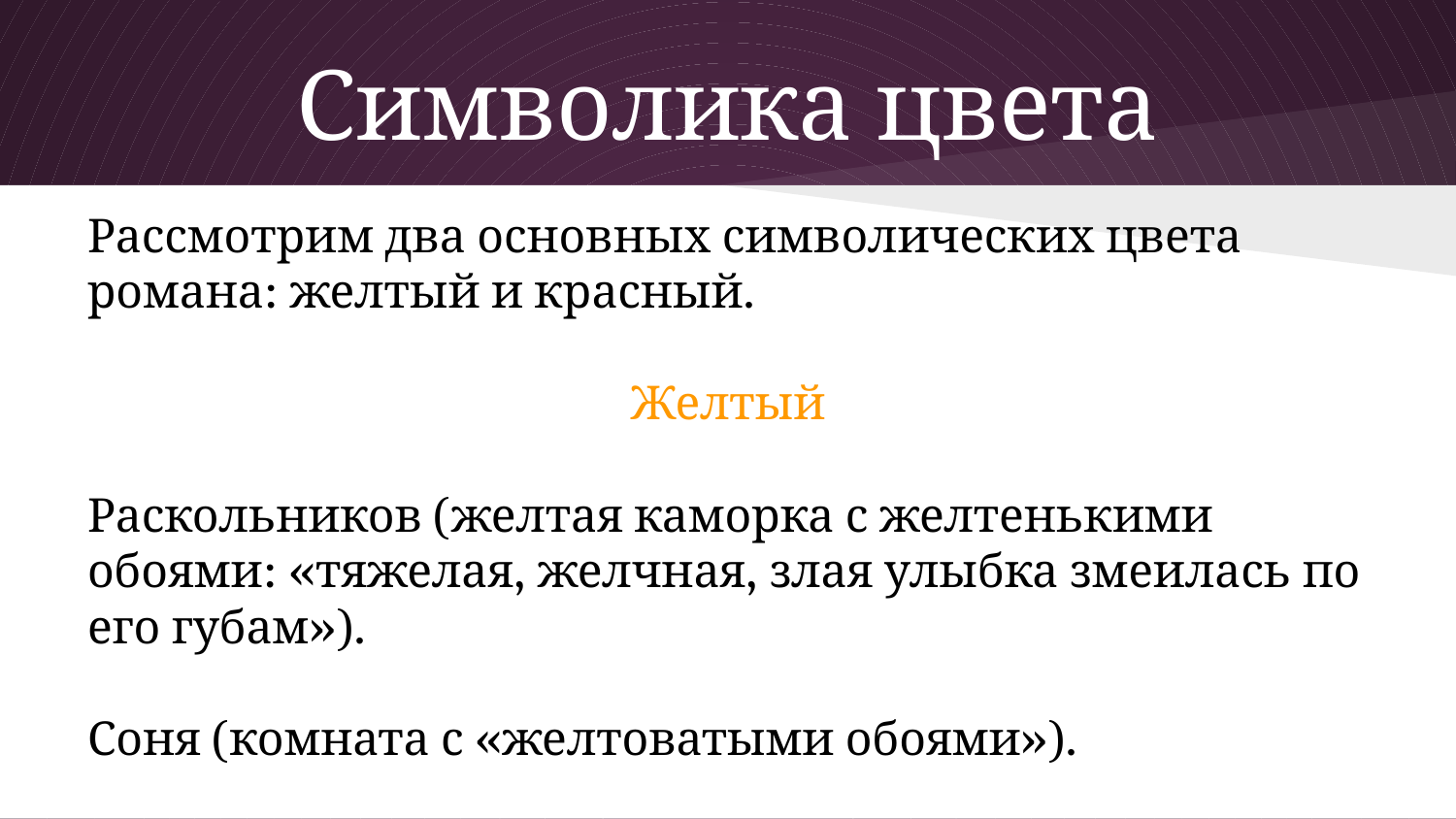

# Символика цвета
Рассмотрим два основных символических цвета романа: желтый и красный.

Желтый

Раскольников (желтая каморка с желтенькими обоями: «тяжелая, желчная, злая улыбка змеилась по его губам»).

Соня (комната с «желтоватыми обоями»).